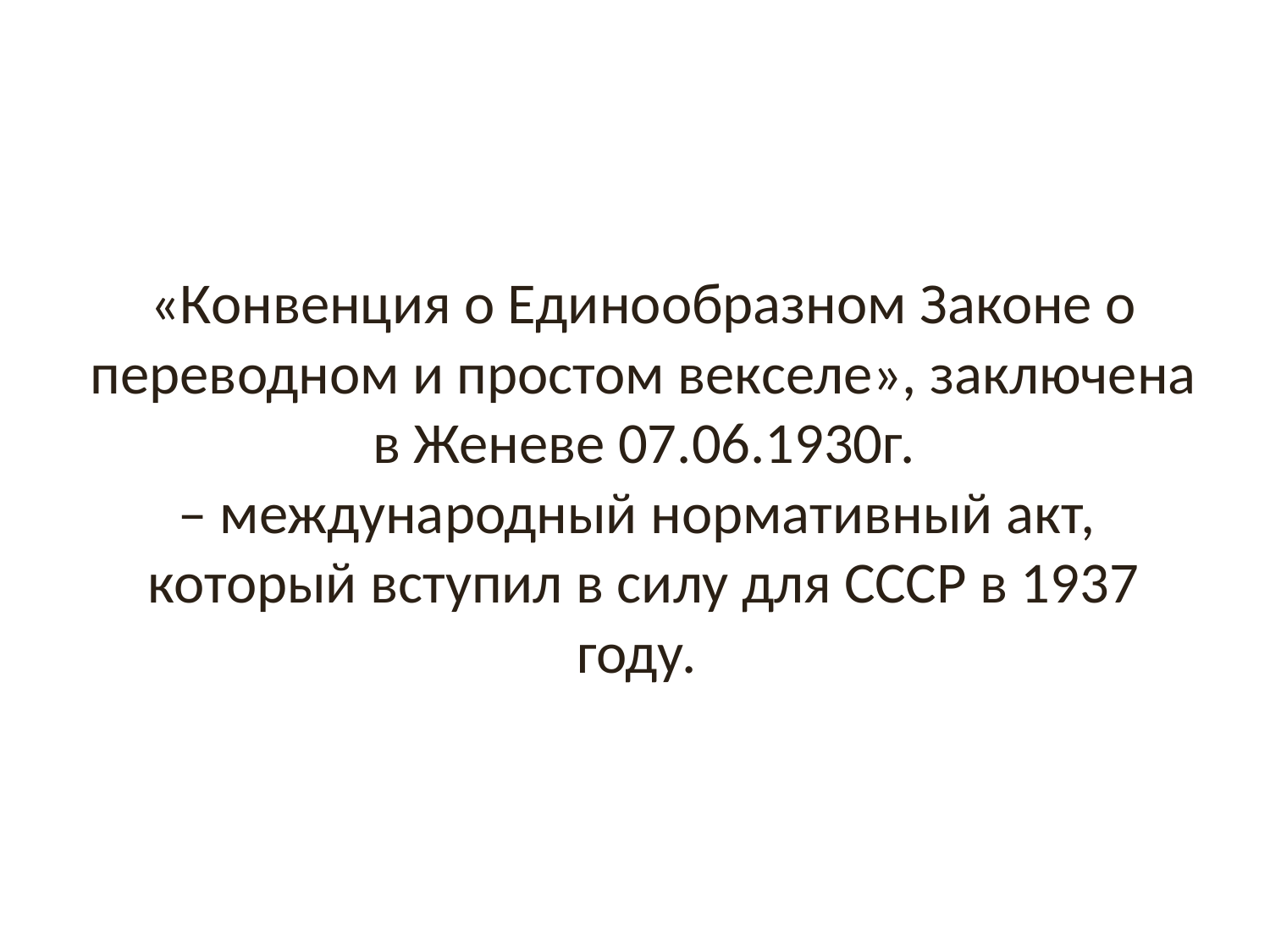

# «Конвенция о Единообразном Законе о переводном и простом векселе», заключена в Женеве 07.06.1930г. – международный нормативный акт,  который вступил в силу для СССР в 1937 году.